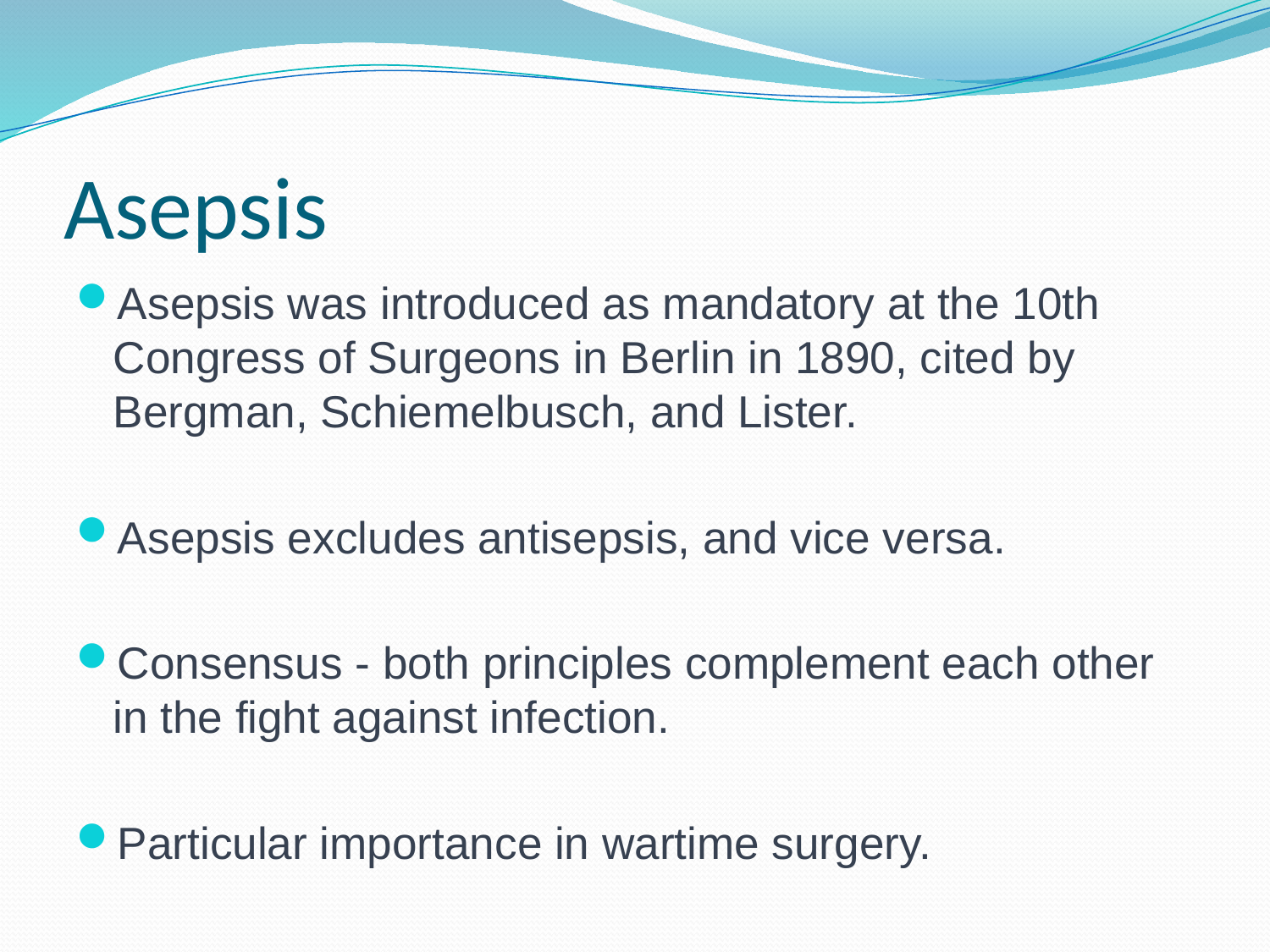

# Asepsis
Asepsis was introduced as mandatory at the 10th Congress of Surgeons in Berlin in 1890, cited by Bergman, Schiemelbusch, and Lister.

Asepsis excludes antisepsis, and vice versa.

Consensus - both principles complement each other in the fight against infection.

Particular importance in wartime surgery.